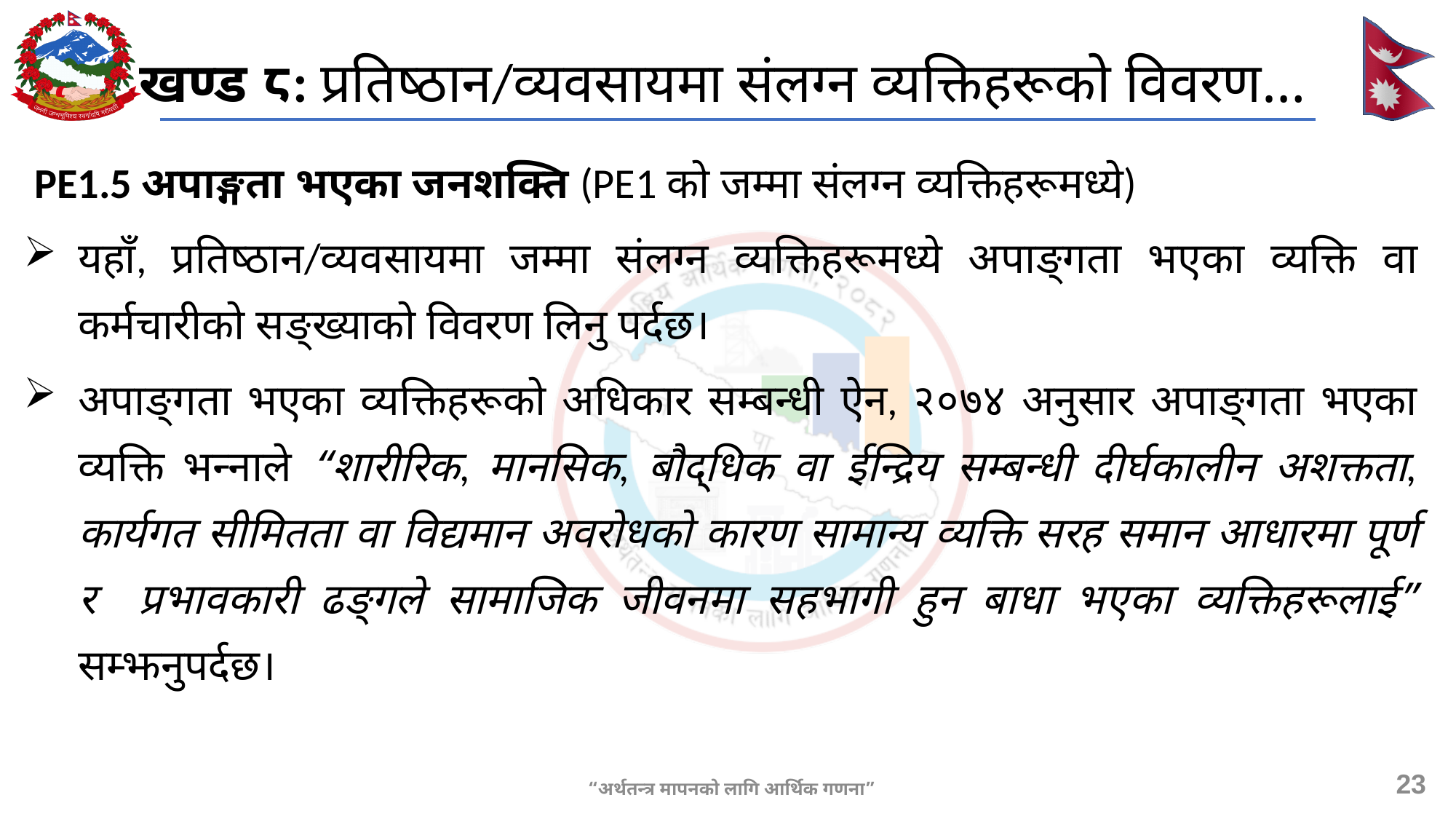

खण्ड ८: प्रतिष्ठान/व्यवसायमा संलग्न व्यक्तिहरूको विवरण…
PE1.5 अपाङ्गता भएका जनशक्ति (PE1 को जम्मा संलग्न व्यक्तिहरूमध्ये)
यहाँ, प्रतिष्ठान/व्यवसायमा जम्मा संलग्न व्यक्तिहरूमध्ये अपाङ्गता भएका व्यक्ति वा कर्मचारीको सङ्ख्याको विवरण लिनु पर्दछ।
अपाङ्गता भएका व्यक्तिहरूको अधिकार सम्बन्धी ऐन, २०७४ अनुसार अपाङ्गता भएका व्यक्ति भन्नाले “शारीरिक, मानसिक, बौद्धिक वा ईन्द्रिय सम्बन्धी दीर्घकालीन अशक्तता, कार्यगत सीमितता वा विद्यमान अवरोधको कारण सामान्य व्यक्ति सरह समान आधारमा पूर्ण र  प्रभावकारी ढङ्गले सामाजिक जीवनमा सहभागी हुन बाधा भएका व्यक्तिहरूलाई” सम्झनुपर्दछ।
23
“अर्थतन्त्र मापनको लागि आर्थिक गणना”